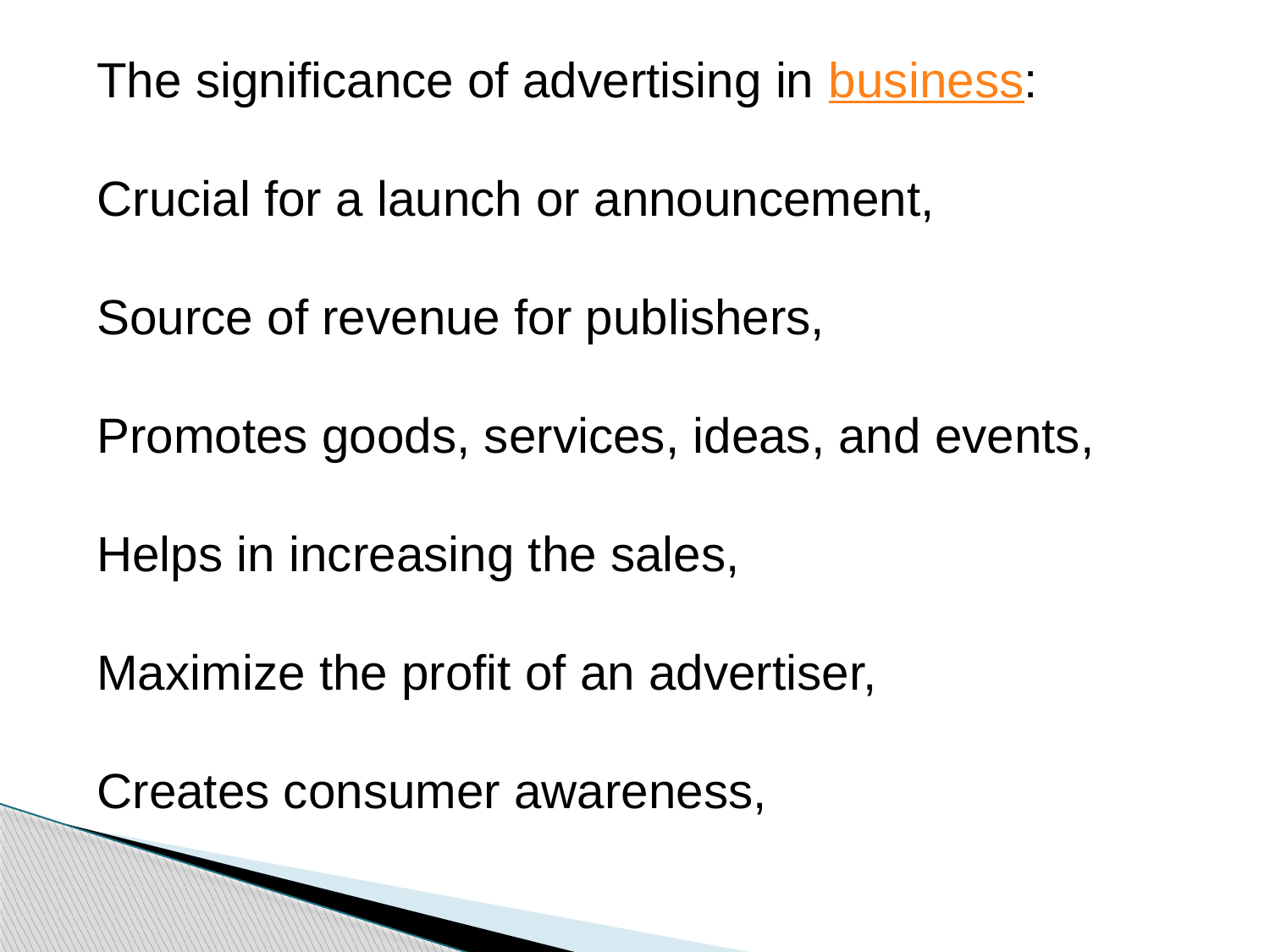

The significance of advertising in business:

Crucial for a launch or announcement,

Source of revenue for publishers,

Promotes goods, services, ideas, and events,

Helps in increasing the sales,

Maximize the profit of an advertiser,

Creates consumer awareness,